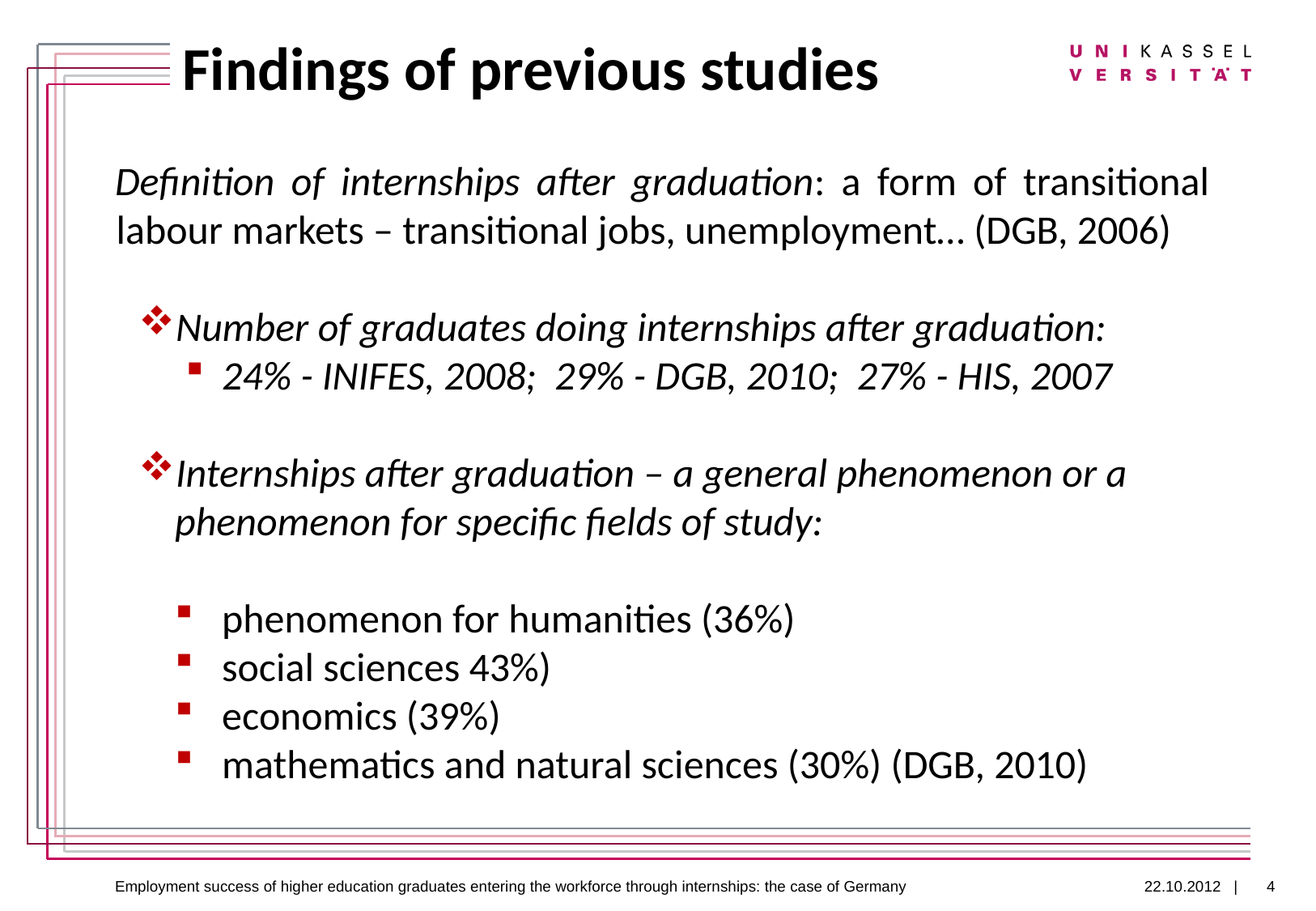

# Findings of previous studies
Definition of internships after graduation: a form of transitional labour markets – transitional jobs, unemployment… (DGB, 2006)

Number of graduates doing internships after graduation:
24% - INIFES, 2008;  29% - DGB, 2010;  27% - HIS, 2007

Internships after graduation – a general phenomenon or a phenomenon for specific fields of study:

phenomenon for humanities (36%)
social sciences 43%)
economics (39%)
mathematics and natural sciences (30%) (DGB, 2010)

4